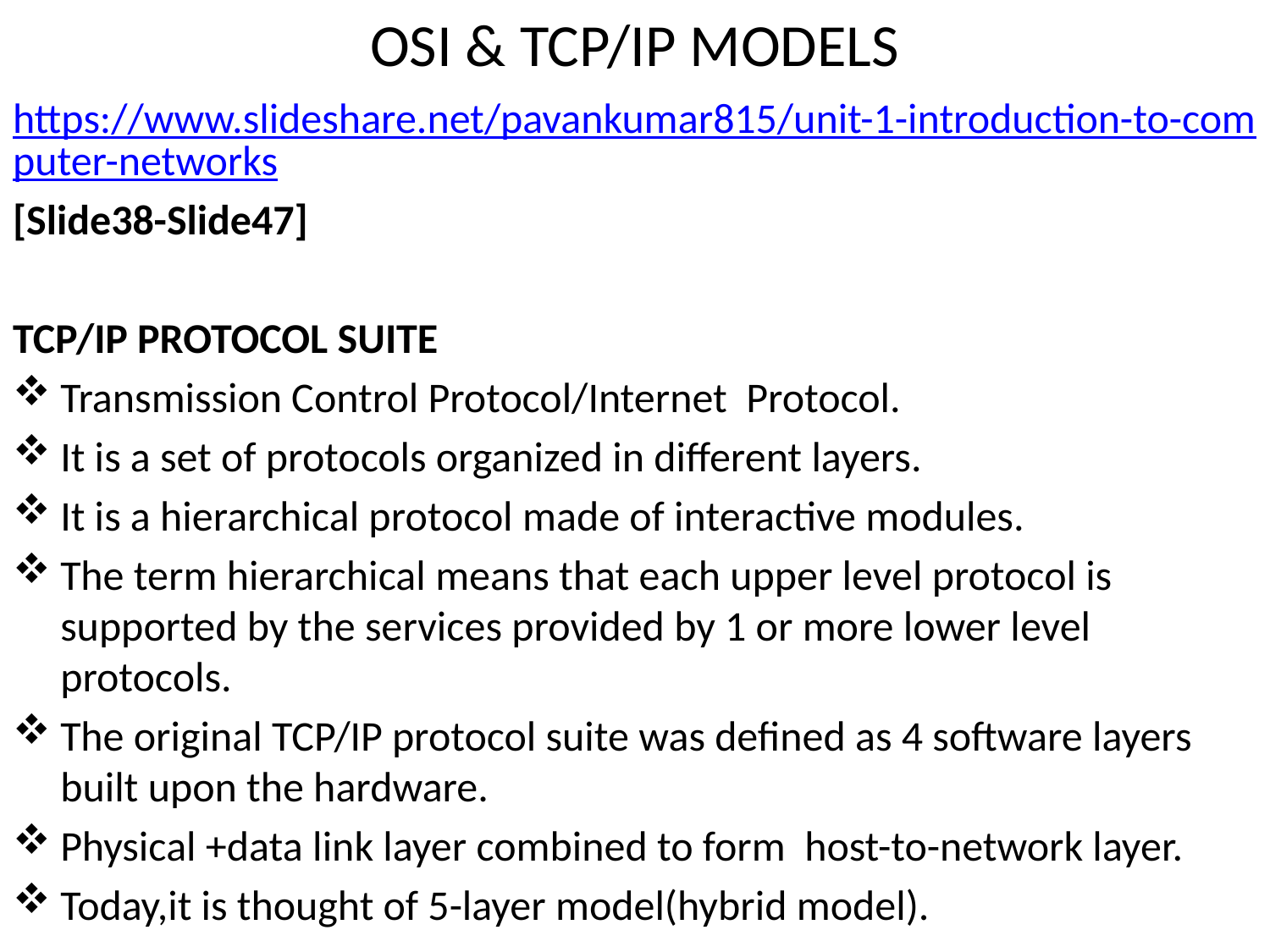

# OSI & TCP/IP MODELS
https://www.slideshare.net/pavankumar815/unit-1-introduction-to-computer-networks
[Slide38-Slide47]

TCP/IP PROTOCOL SUITE
Transmission Control Protocol/Internet  Protocol.
It is a set of protocols organized in different layers.
It is a hierarchical protocol made of interactive modules.
The term hierarchical means that each upper level protocol is supported by the services provided by 1 or more lower level protocols.
The original TCP/IP protocol suite was defined as 4 software layers  built upon the hardware.
Physical +data link layer combined to form  host-to-network layer.
Today,it is thought of 5-layer model(hybrid model).